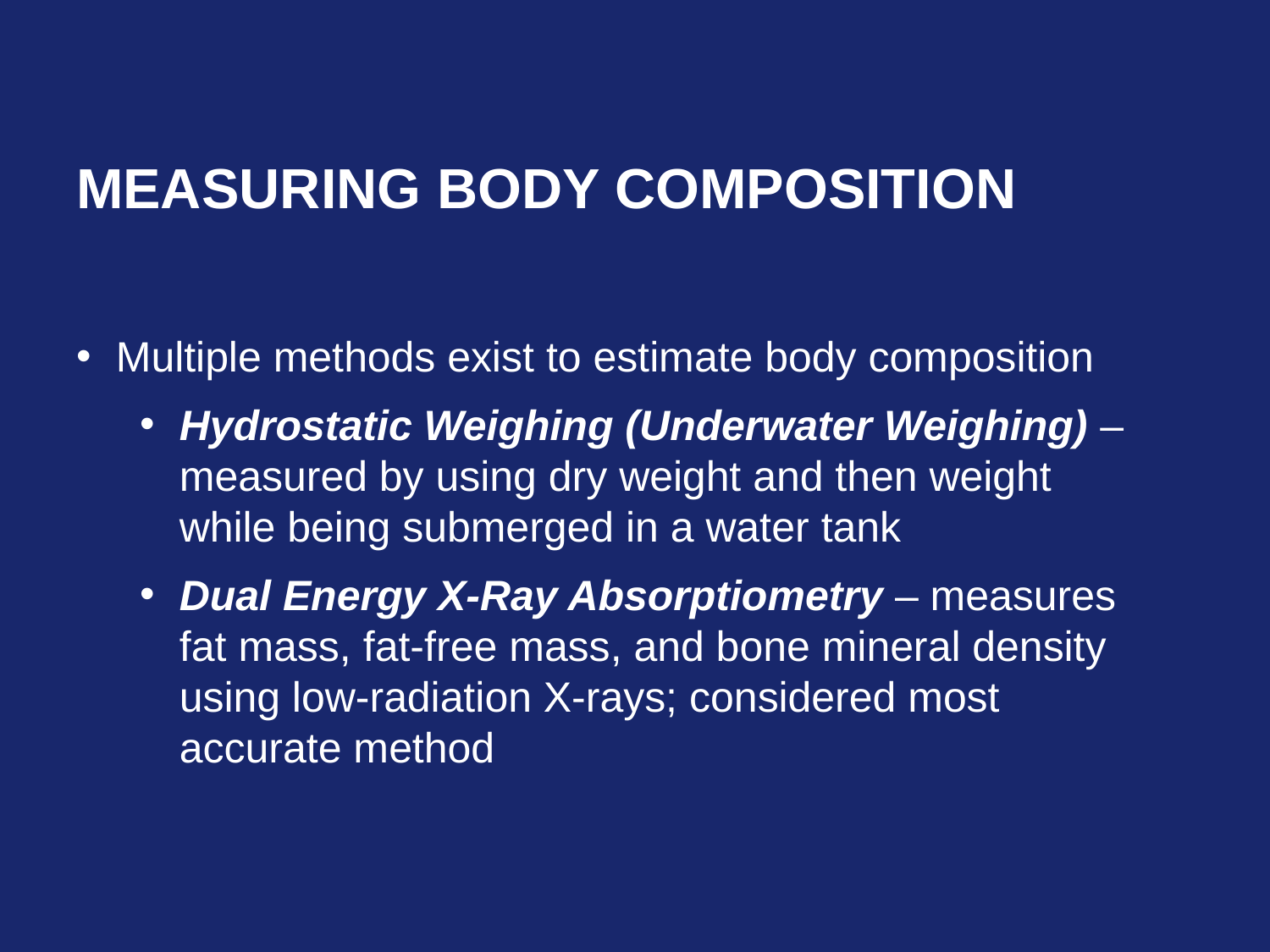

# Measuring body composition
Multiple methods exist to estimate body composition
Hydrostatic Weighing (Underwater Weighing) – measured by using dry weight and then weight while being submerged in a water tank
Dual Energy X-Ray Absorptiometry – measures fat mass, fat-free mass, and bone mineral density using low-radiation X-rays; considered most accurate method